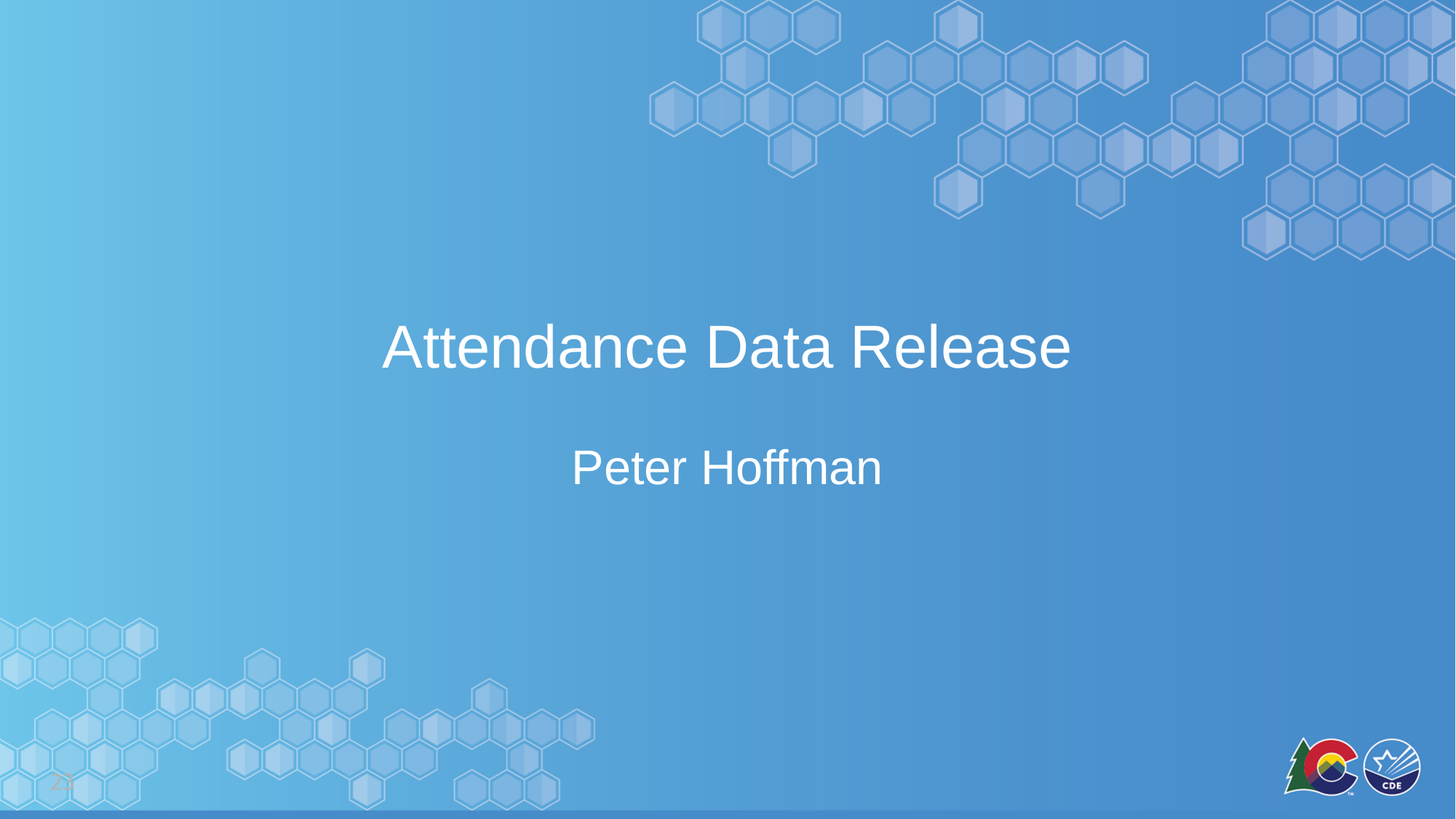

# Attendance Data Release
Peter Hoffman
23